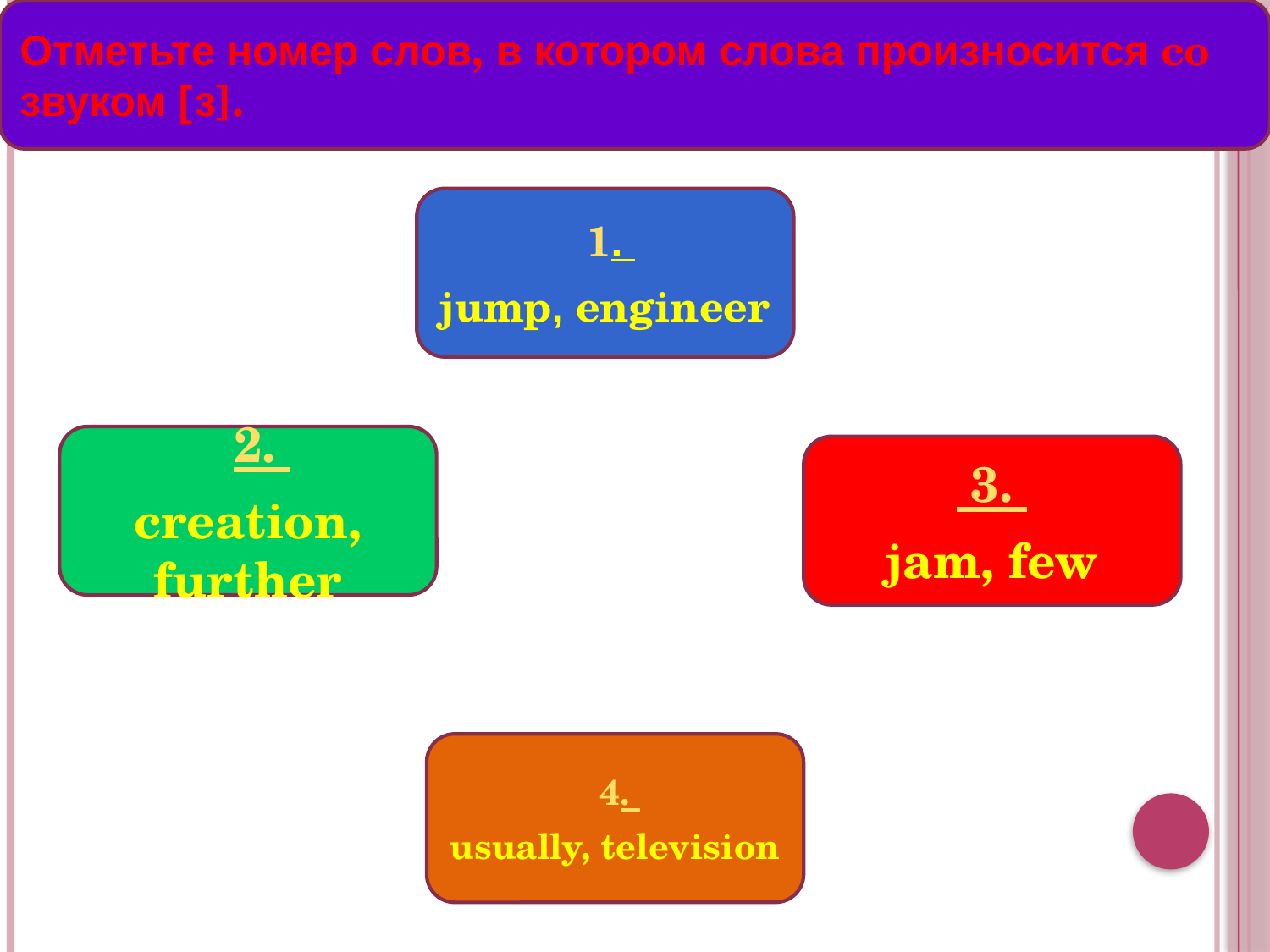

Отметьте номер слов, в котором слова произносится co звуком [з].

 1.
jump, engineer
  2.
creation, further
 3.
jam, few
 4.
usually, television